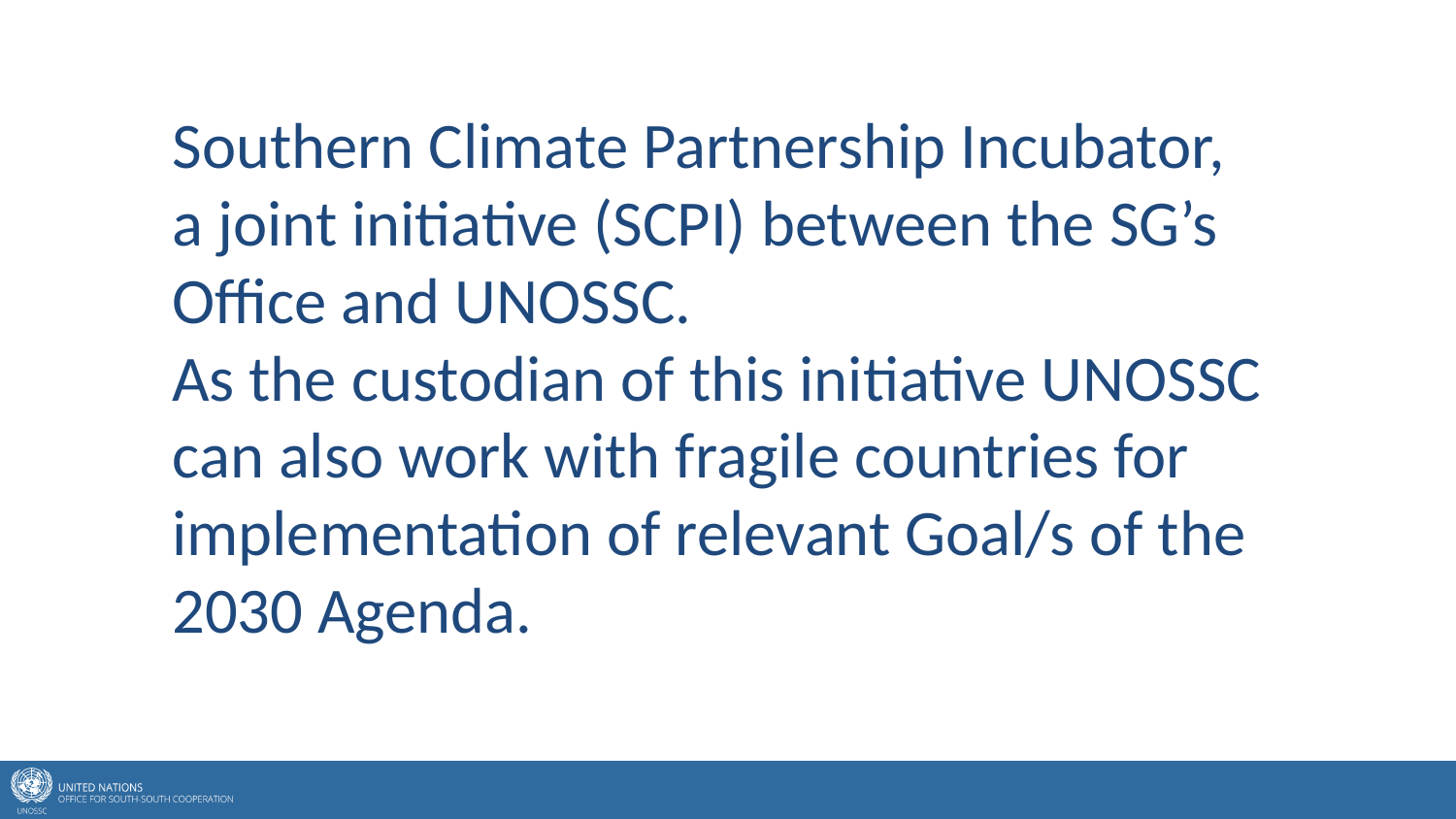

Southern Climate Partnership Incubator, a joint initiative (SCPI) between the SG’s Office and UNOSSC.
As the custodian of this initiative UNOSSC can also work with fragile countries for implementation of relevant Goal/s of the 2030 Agenda.